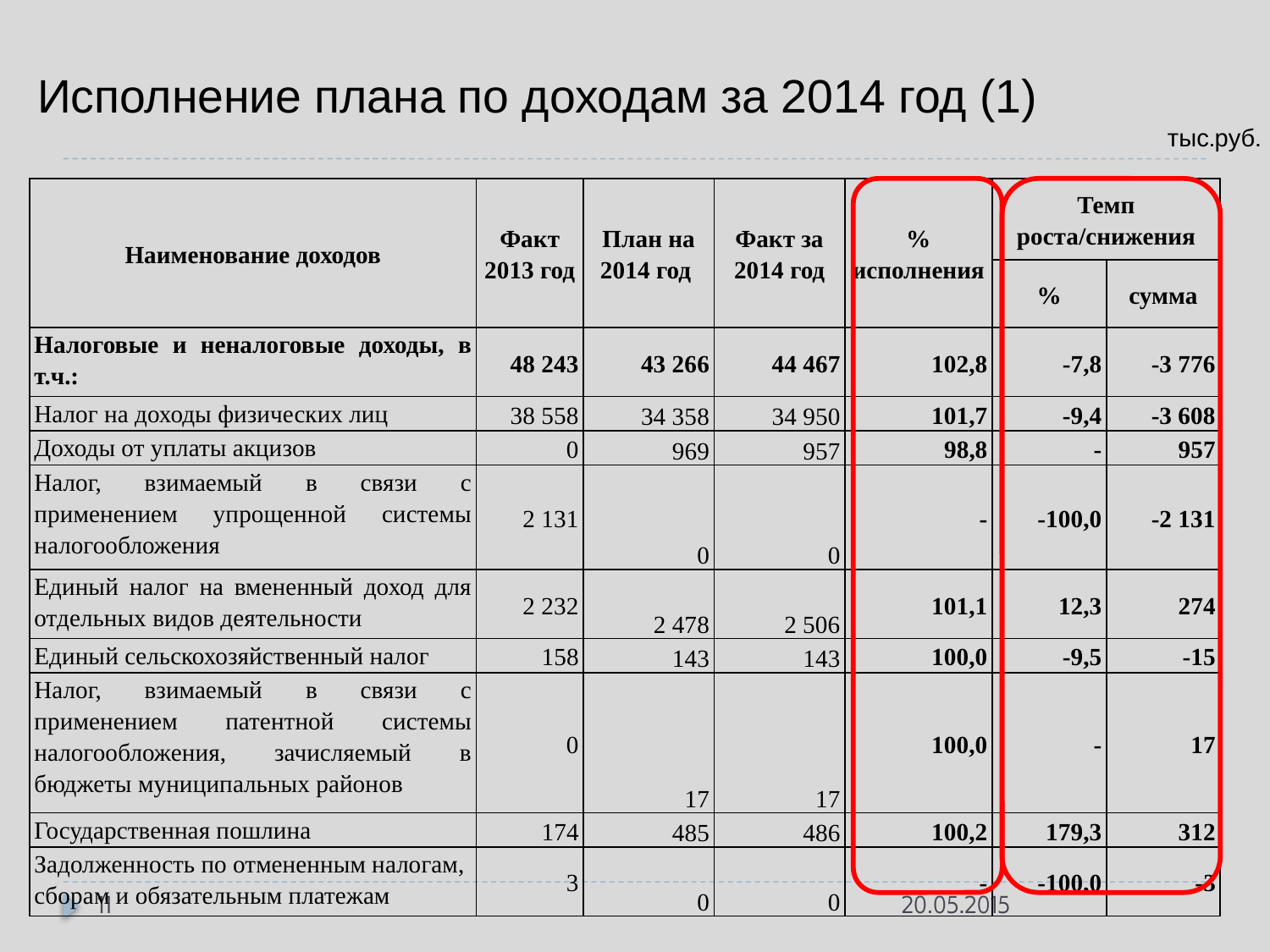

# Исполнение плана по доходам за 2014 год (1)
тыс.руб.

| Наименование доходов | Факт 2013 год | План на 2014 год | Факт за 2014 год | % исполнения | Темп роста/снижения |  |
| --- | --- | --- | --- | --- | --- | --- |
|  |  |  |  |  | % | сумма |
| Налоговые и неналоговые доходы, в т.ч.: | 48 243 | 43 266 | 44 467 | 102,8 | -7,8 | -3 776 |
| Налог на доходы физических лиц | 38 558 | 34 358 | 34 950 | 101,7 | -9,4 | -3 608 |
| Доходы от уплаты акцизов | 0 | 969 | 957 | 98,8 | - | 957 |
| Налог, взимаемый в связи с применением упрощенной системы налогообложения | 2 131 | 0 | 0 | - | -100,0 | -2 131 |
| Единый налог на вмененный доход для отдельных видов деятельности | 2 232 | 2 478 | 2 506 | 101,1 | 12,3 | 274 |
| Единый сельскохозяйственный налог | 158 | 143 | 143 | 100,0 | -9,5 | -15 |
| Налог, взимаемый в связи с применением патентной системы налогообложения, зачисляемый в бюджеты муниципальных районов | 0 | 17 | 17 | 100,0 | - | 17 |
| Государственная пошлина | 174 | 485 | 486 | 100,2 | 179,3 | 312 |
| Задолженность по отмененным налогам, сборам и обязательным платежам | 3 | 0 | 0 | - | -100,0 | -3 |
11
20.05.2015